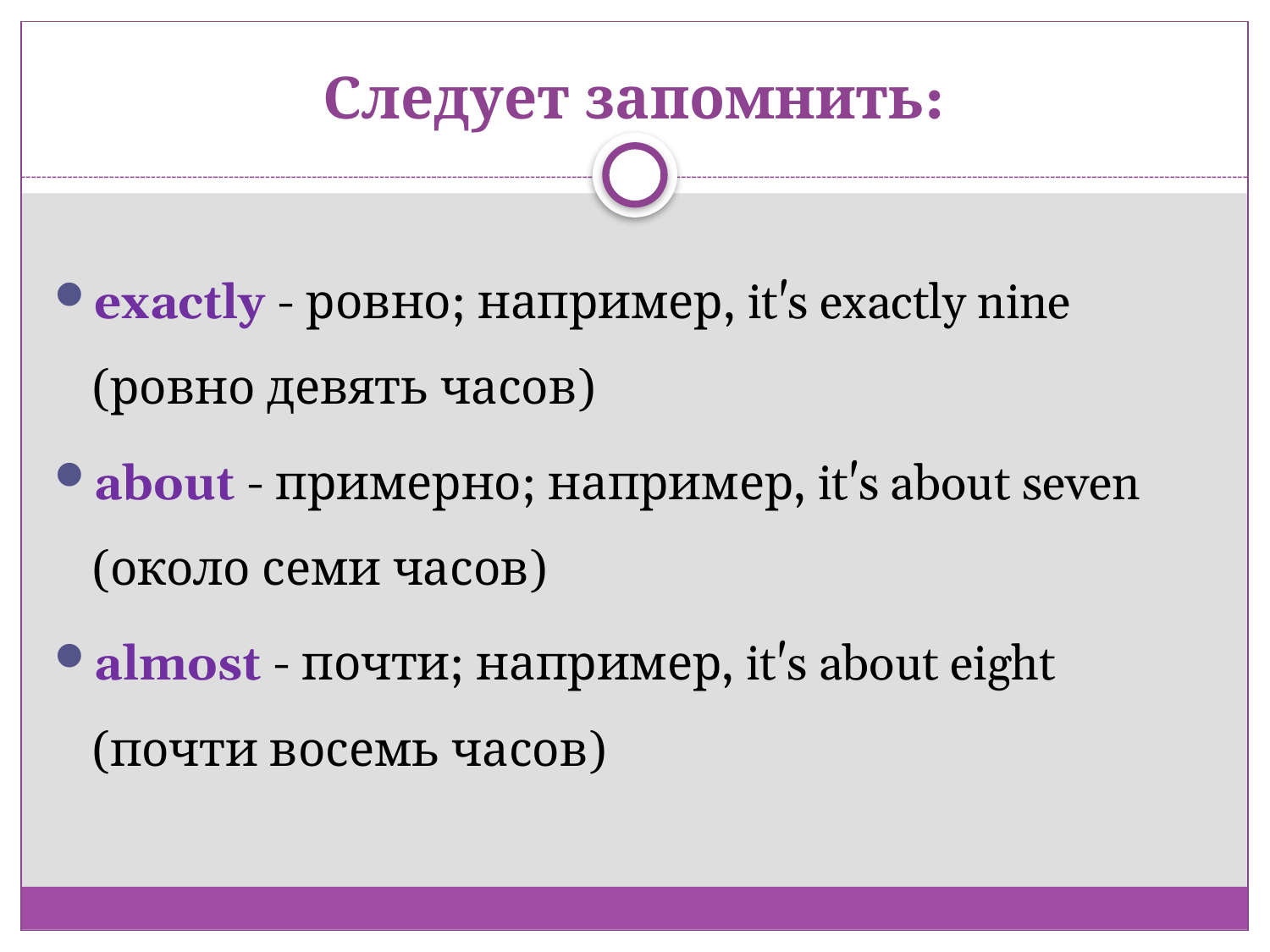

# Следует запомнить:
exactly - ровно; например, it's exactly nine (ровно девять часов)
about - примерно; например, it's about seven (около семи часов)
almost - почти; например, it's about eight (почти восемь часов)